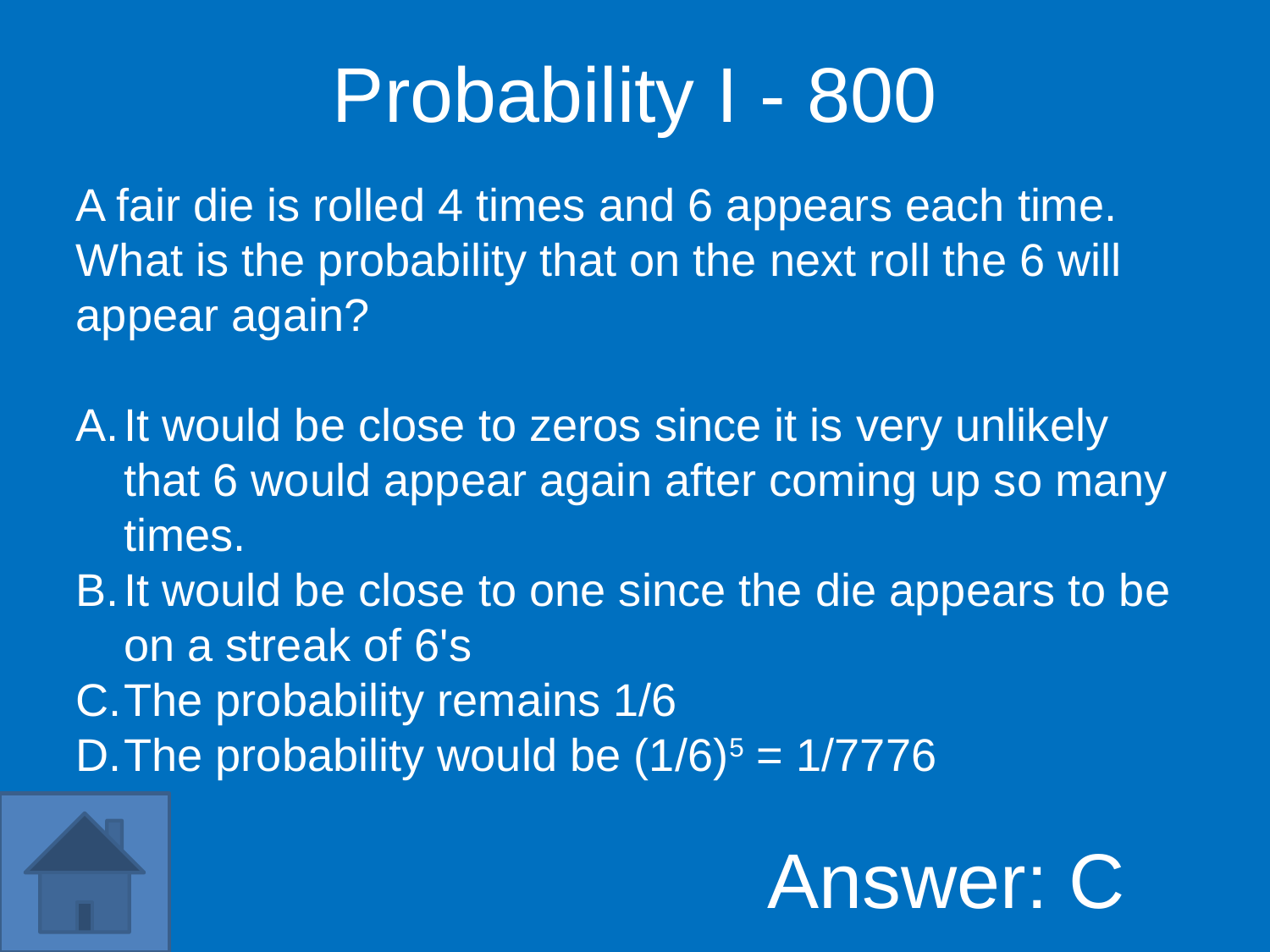

Probability I - 800
A fair die is rolled 4 times and 6 appears each time. What is the probability that on the next roll the 6 will appear again?

It would be close to zeros since it is very unlikely that 6 would appear again after coming up so many times.
It would be close to one since the die appears to be on a streak of 6's
The probability remains 1/6
The probability would be (1/6)5 = 1/7776

Answer: C